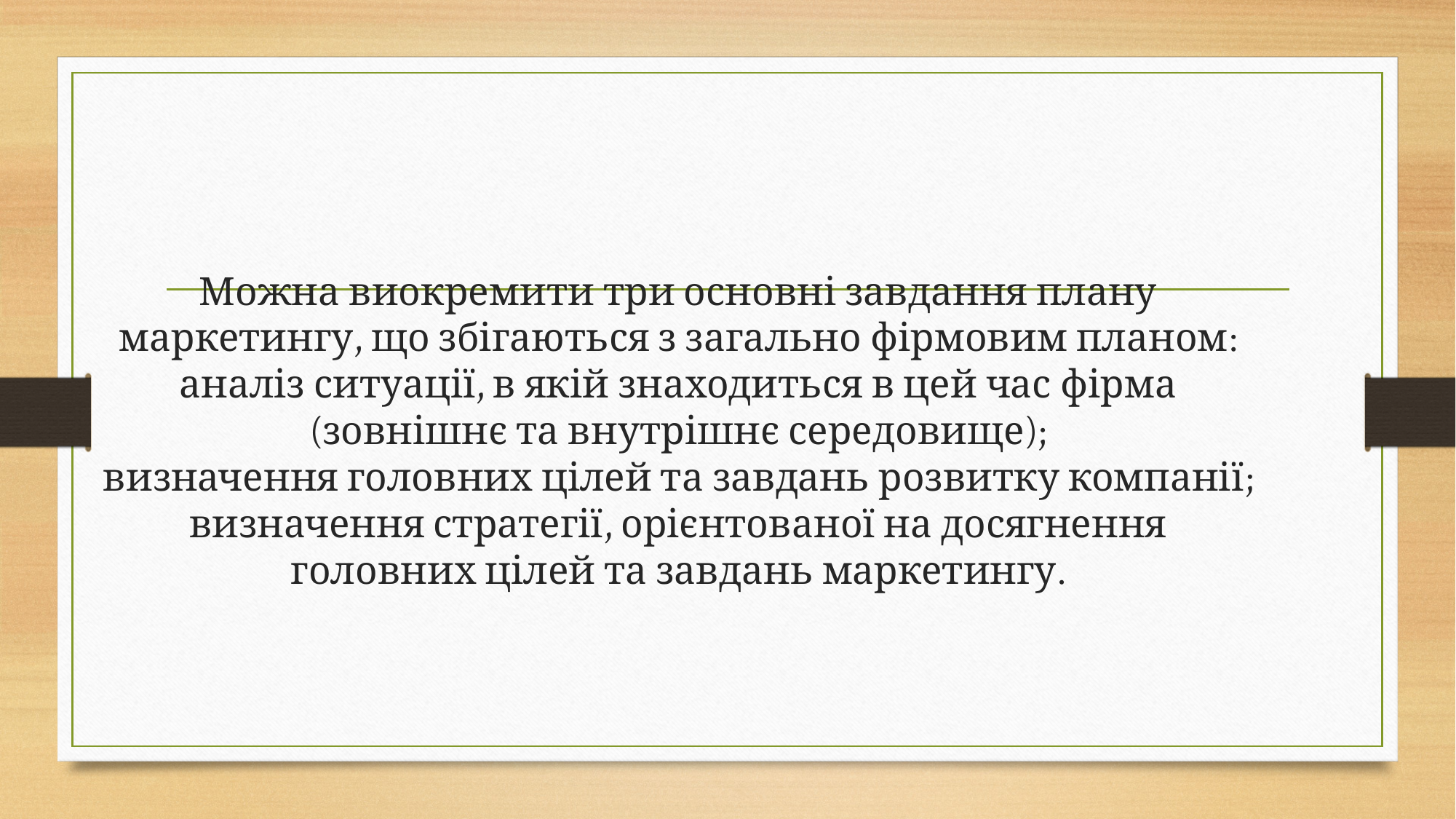

# Можна виокремити три основні завдання плану маркетингу, що збігаються з загально фірмовим планом: аналіз ситуації, в якій знаходиться в цей час фірма (зовнішнє та внутрішнє середовище); визначення головних цілей та завдань розвитку компанії; визначення стратегії, орієнтованої на досягнення головних цілей та завдань маркетингу.